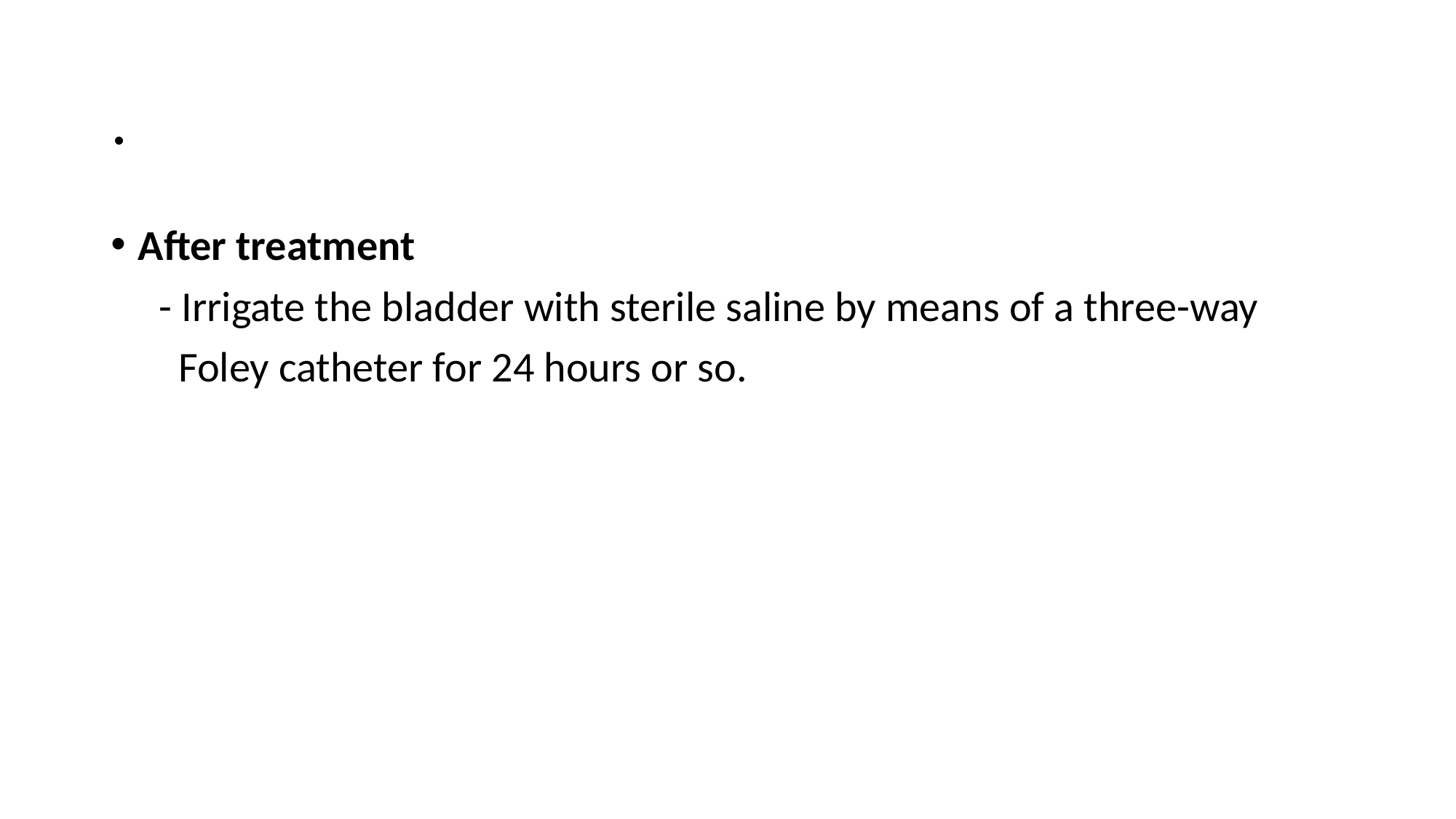

# .
After treatment
     - Irrigate the bladder with sterile saline by means of a three-way
       Foley catheter for 24 hours or so.